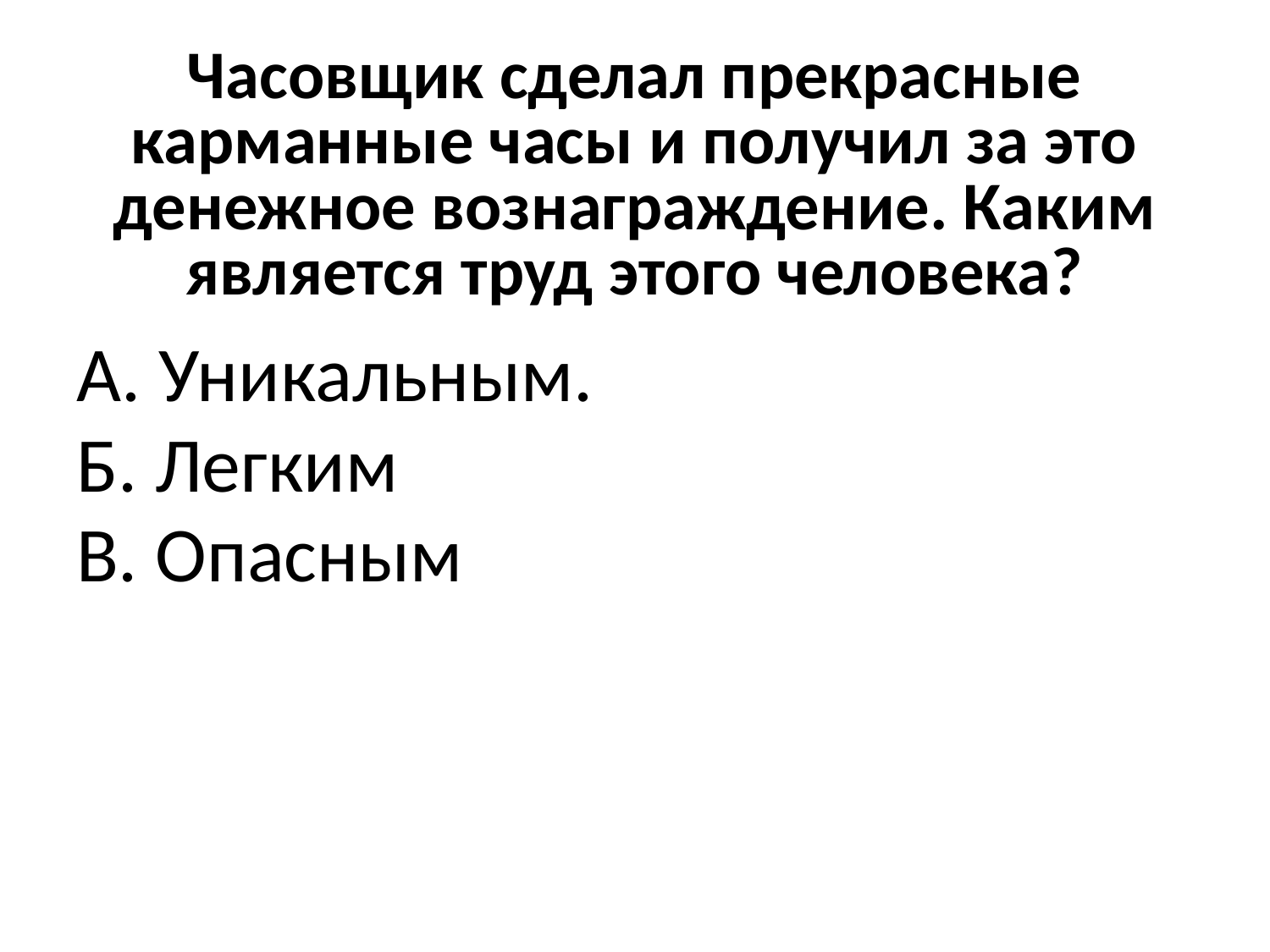

# Часовщик сделал прекрасные карманные часы и получил за это денежное вознаграждение. Каким является труд этого человека?
А. Уникальным.
Б. Легким
В. Опасным